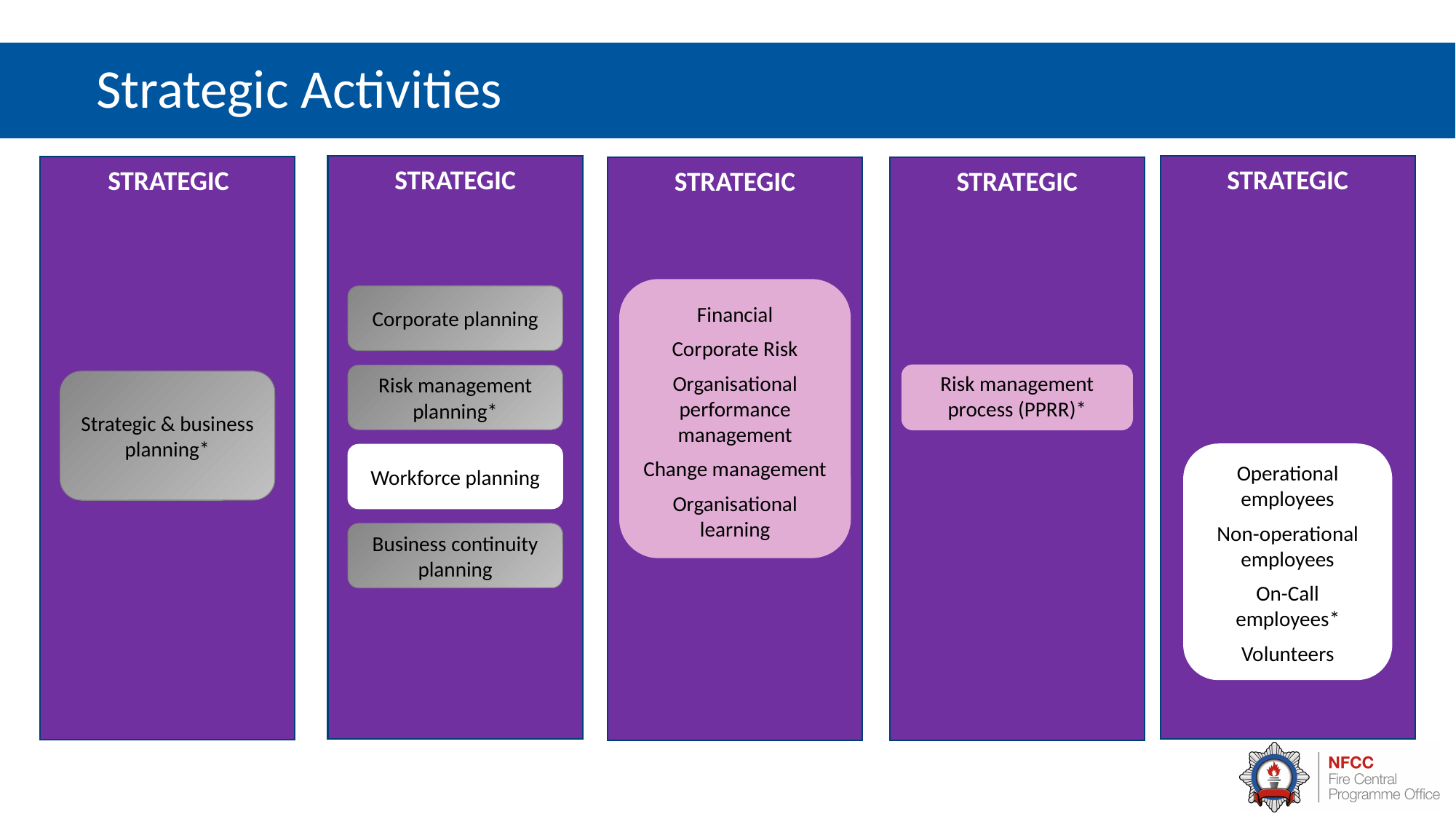

# Strategic Activities

STRATEGIC

STRATEGIC
Strategic & business planning*
STRATEGIC

STRATEGIC

STRATEGIC
Financial
Corporate Risk
Organisational performance management
Change management
Organisational learning
Corporate planning
Risk management planning*
Risk management process (PPRR)*
Workforce planning
Operational employees
Non-operational employees
On-Call employees*
Volunteers
Business continuity planning